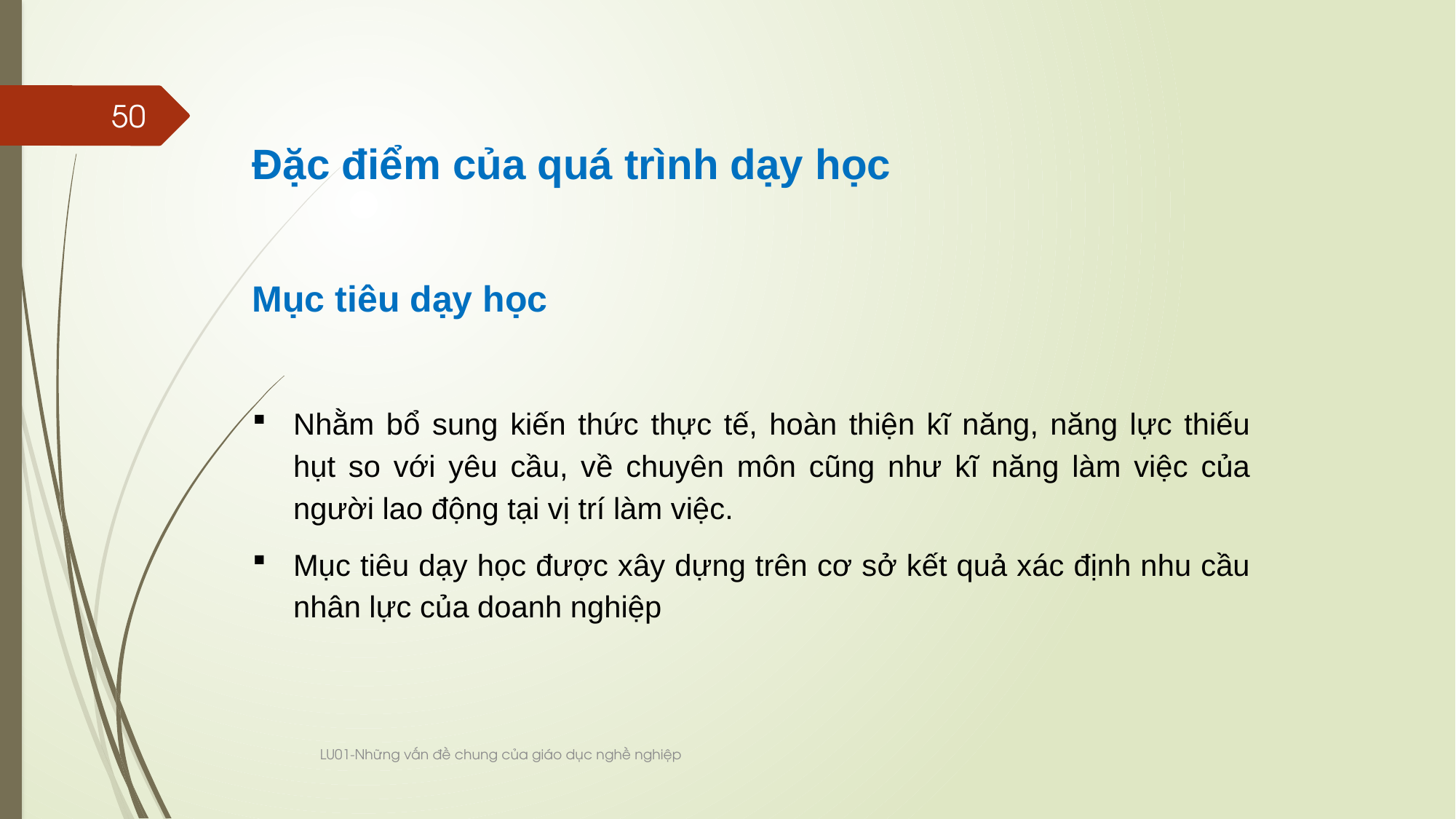

Đặc điểm của quá trình dạy học

Mục tiêu dạy học

Nhằm bổ sung kiến thức thực tế, hoàn thiện kĩ năng, năng lực thiếu hụt so với yêu cầu, về chuyên môn cũng như kĩ năng làm việc của người lao động tại vị trí làm việc.
Mục tiêu dạy học được xây dựng trên cơ sở kết quả xác định nhu cầu nhân lực của doanh nghiệp

50
LU01-Những vấn đề chung của giáo dục nghề nghiệp